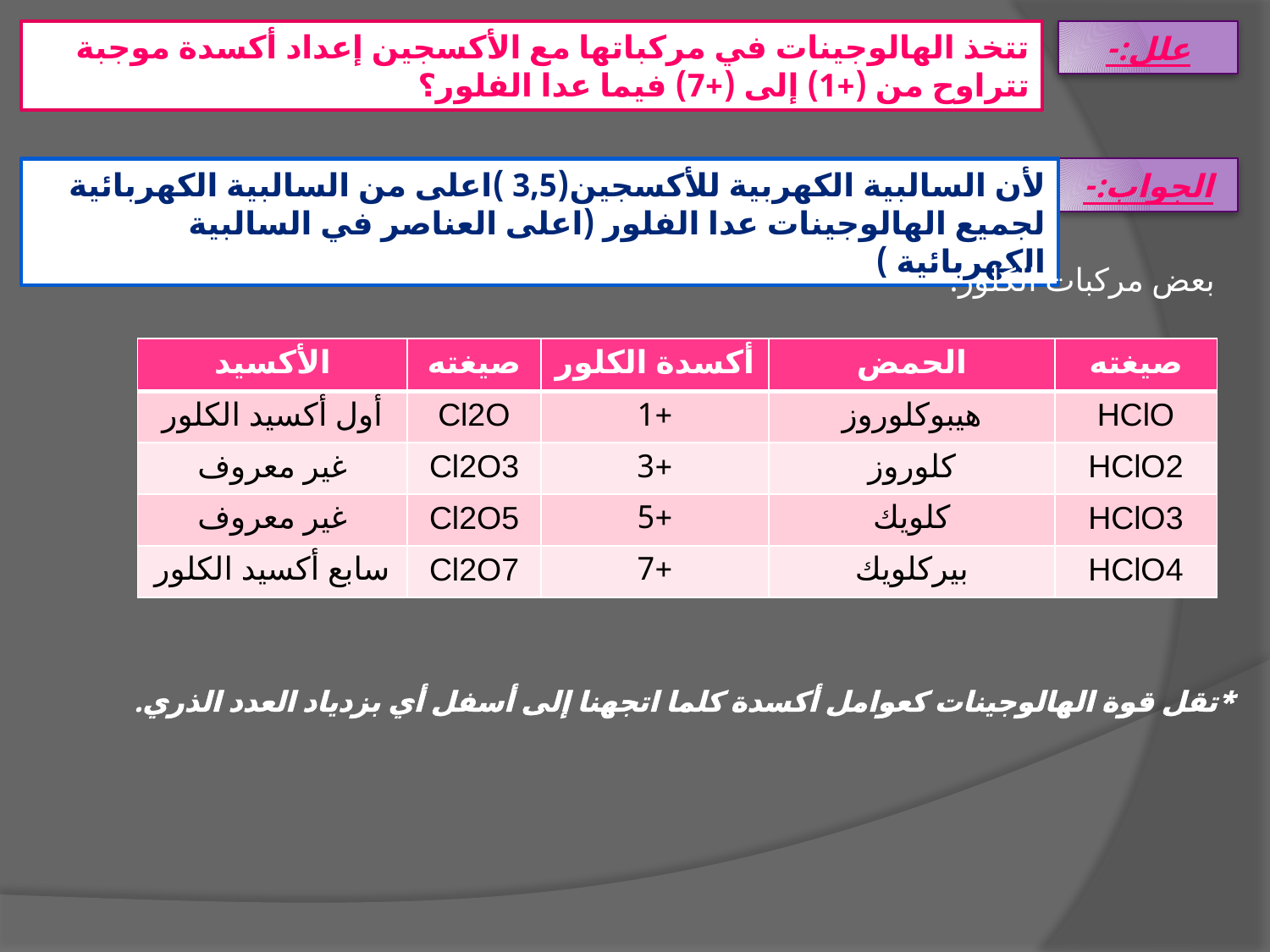

تتخذ الهالوجينات في مركباتها مع الأكسجين إعداد أكسدة موجبة تتراوح من (+1) إلى (+7) فيما عدا الفلور؟
علل:-
لأن السالبية الكهربية للأكسجين(3,5 )اعلى من السالبية الكهربائية لجميع الهالوجينات عدا الفلور (اعلى العناصر في السالبية الكهربائية )
الجواب:-
بعض مركبات الكلور:-
| الأكسيد | صيغته | أكسدة الكلور | الحمض | صيغته |
| --- | --- | --- | --- | --- |
| أول أكسيد الكلور | Cl2O | +1 | هيبوكلوروز | HClO |
| غير معروف | Cl2O3 | +3 | كلوروز | HClO2 |
| غير معروف | Cl2O5 | +5 | كلويك | HClO3 |
| سابع أكسيد الكلور | Cl2O7 | +7 | بيركلويك | HClO4 |
*تقل قوة الهالوجينات كعوامل أكسدة كلما اتجهنا إلى أسفل أي بزدياد العدد الذري.